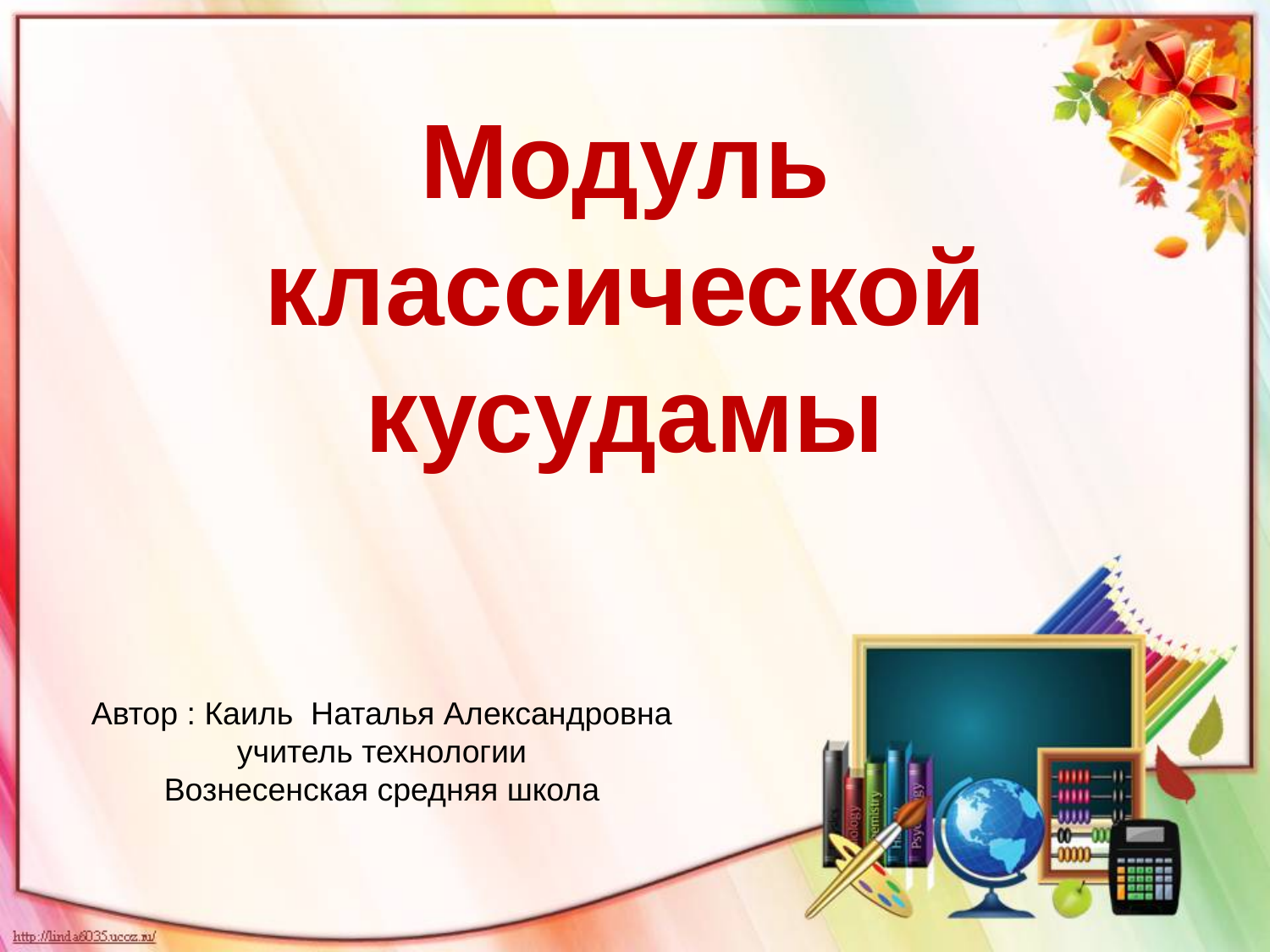

Модуль классической кусудамы
Автор : Каиль  Наталья Александровна
учитель технологии
Вознесенская средняя школа